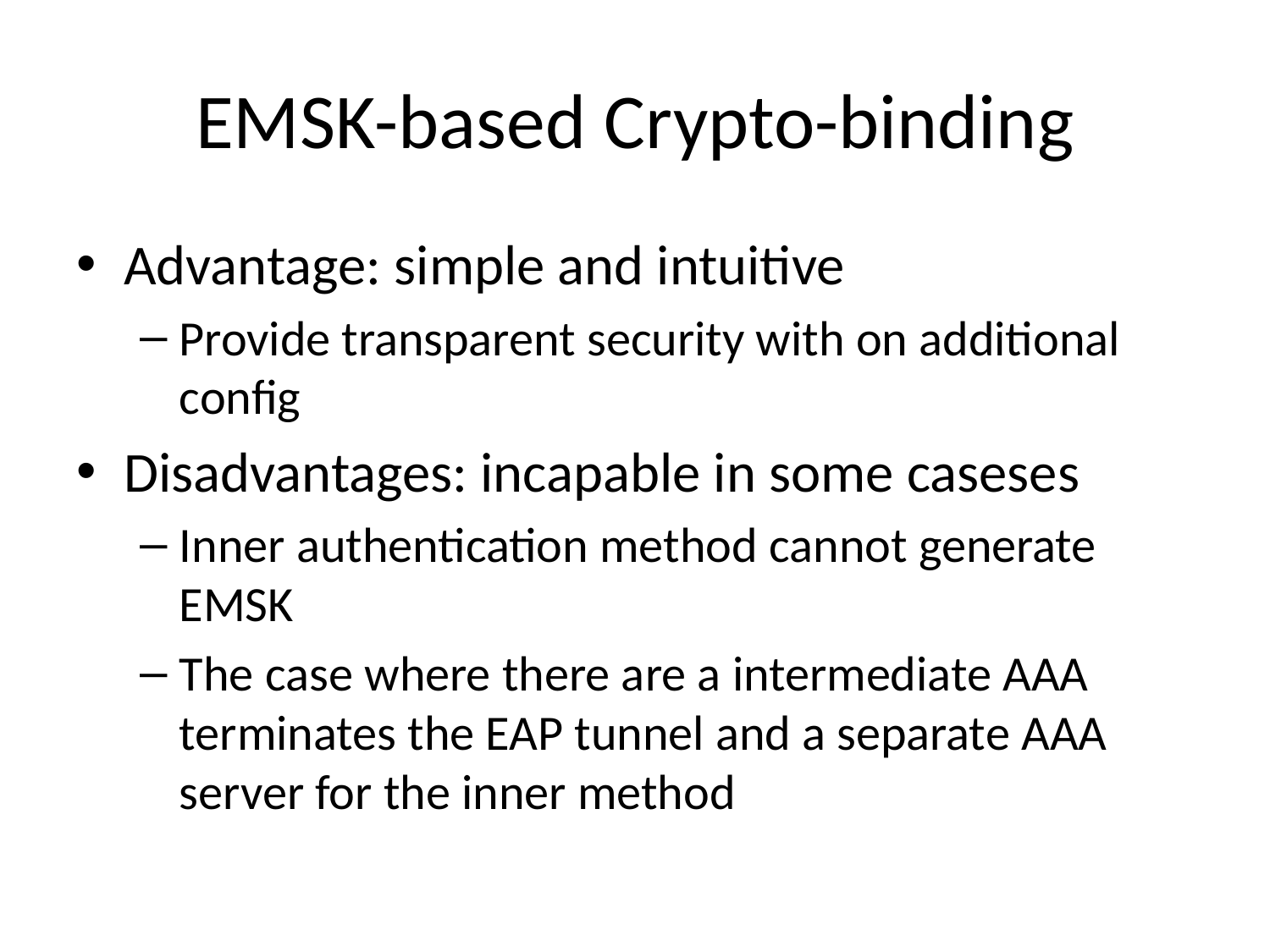

# EMSK-based Crypto-binding
Advantage: simple and intuitive
Provide transparent security with on additional config
Disadvantages: incapable in some caseses
Inner authentication method cannot generate EMSK
The case where there are a intermediate AAA terminates the EAP tunnel and a separate AAA server for the inner method